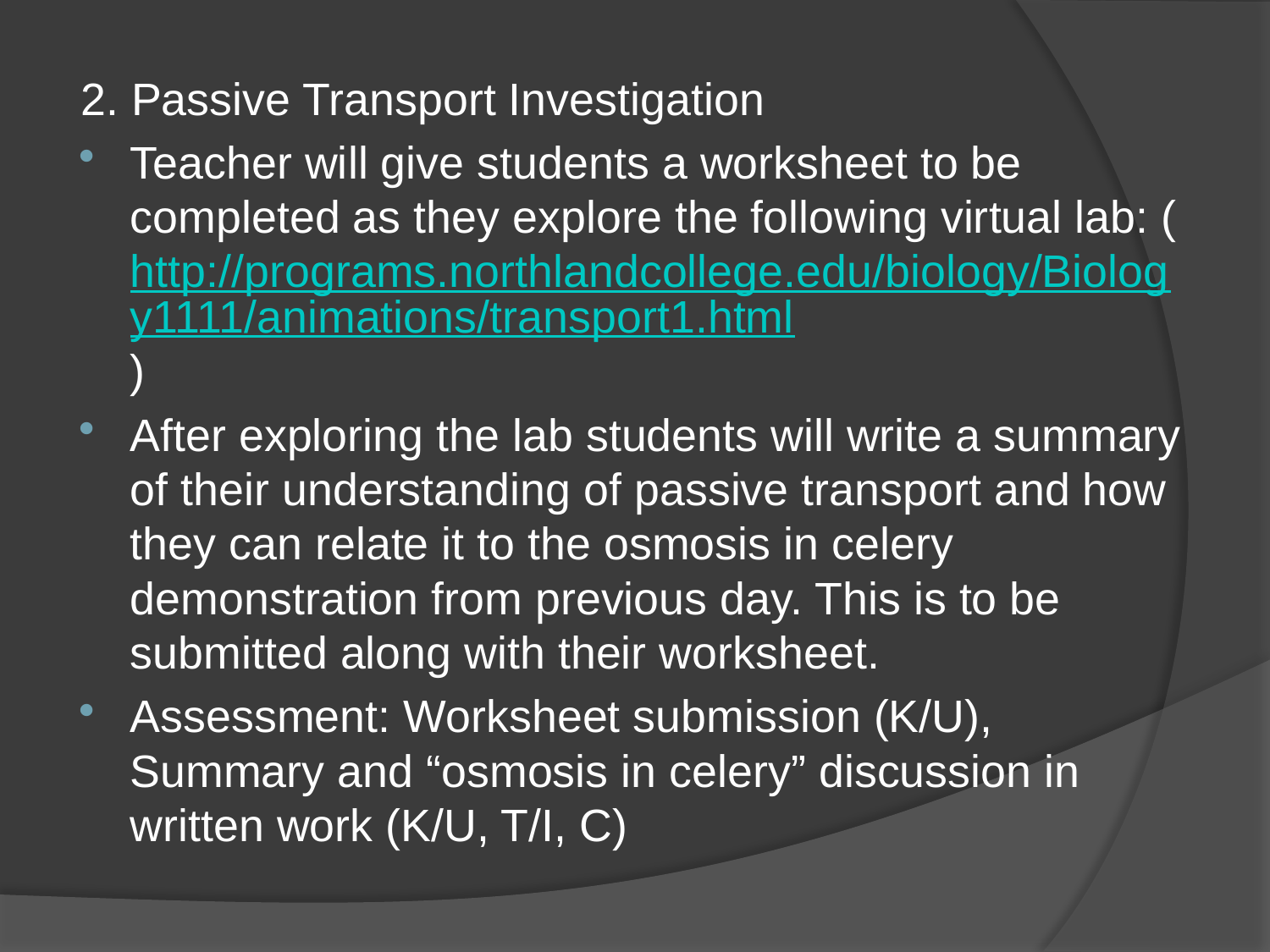

2. Passive Transport Investigation
Teacher will give students a worksheet to be completed as they explore the following virtual lab: (http://programs.northlandcollege.edu/biology/Biology1111/animations/transport1.html)
After exploring the lab students will write a summary of their understanding of passive transport and how they can relate it to the osmosis in celery demonstration from previous day. This is to be submitted along with their worksheet.
Assessment: Worksheet submission (K/U), Summary and “osmosis in celery” discussion in written work (K/U, T/I, C)